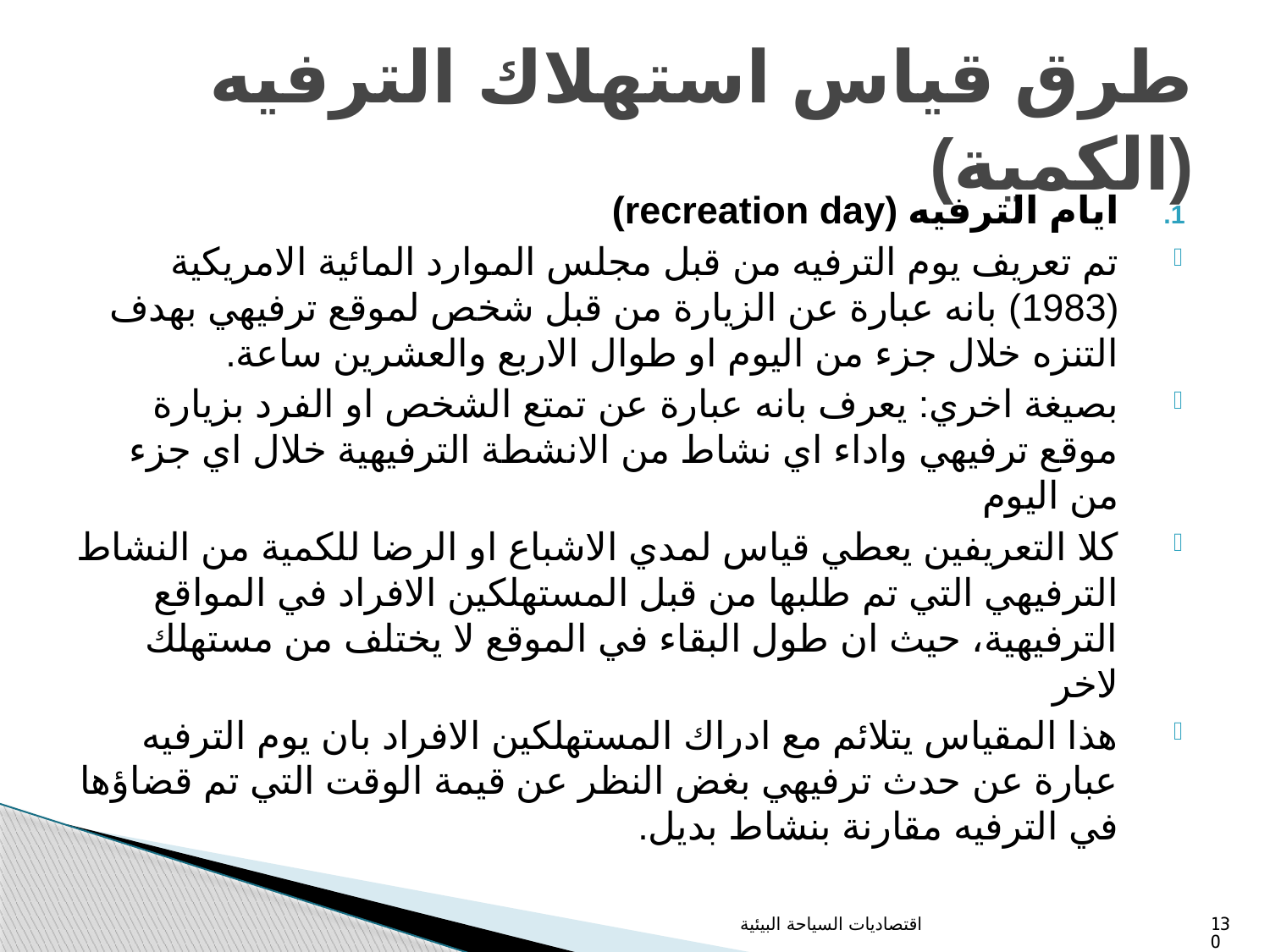

# طرق قياس استهلاك الترفيه (الكمية)
ايام الترفيه (recreation day)
تم تعريف يوم الترفيه من قبل مجلس الموارد المائية الامريكية (1983) بانه عبارة عن الزيارة من قبل شخص لموقع ترفيهي بهدف التنزه خلال جزء من اليوم او طوال الاربع والعشرين ساعة.
بصيغة اخري: يعرف بانه عبارة عن تمتع الشخص او الفرد بزيارة موقع ترفيهي واداء اي نشاط من الانشطة الترفيهية خلال اي جزء من اليوم
كلا التعريفين يعطي قياس لمدي الاشباع او الرضا للكمية من النشاط الترفيهي التي تم طلبها من قبل المستهلكين الافراد في المواقع الترفيهية، حيث ان طول البقاء في الموقع لا يختلف من مستهلك لاخر
هذا المقياس يتلائم مع ادراك المستهلكين الافراد بان يوم الترفيه عبارة عن حدث ترفيهي بغض النظر عن قيمة الوقت التي تم قضاؤها في الترفيه مقارنة بنشاط بديل.

اقتصاديات السياحة البيئية
130